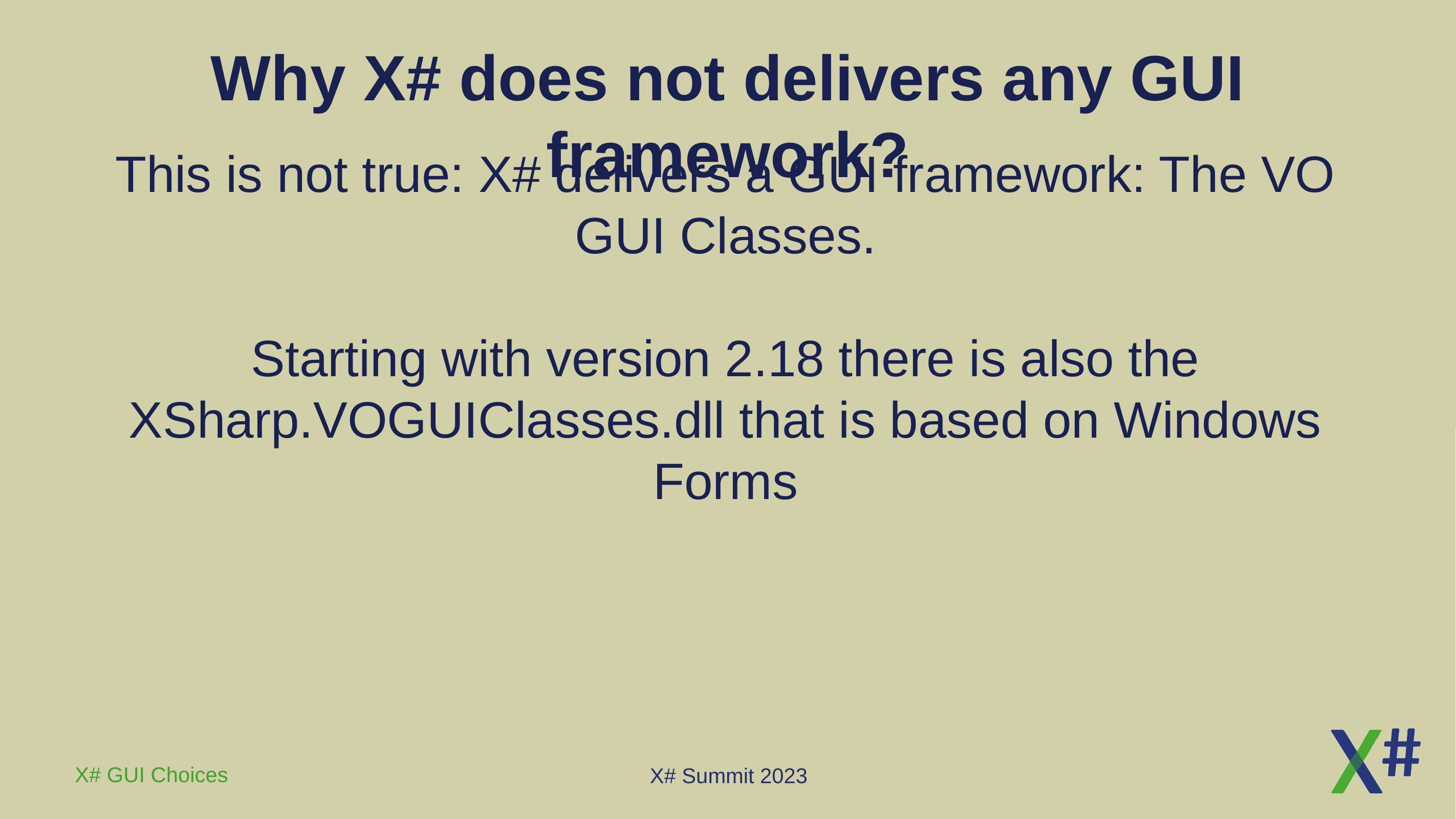

# Why X# does not delivers any GUI framework?
This is not true: X# delivers a GUI framework: The VO GUI Classes.

Starting with version 2.18 there is also the XSharp.VOGUIClasses.dll that is based on Windows Forms